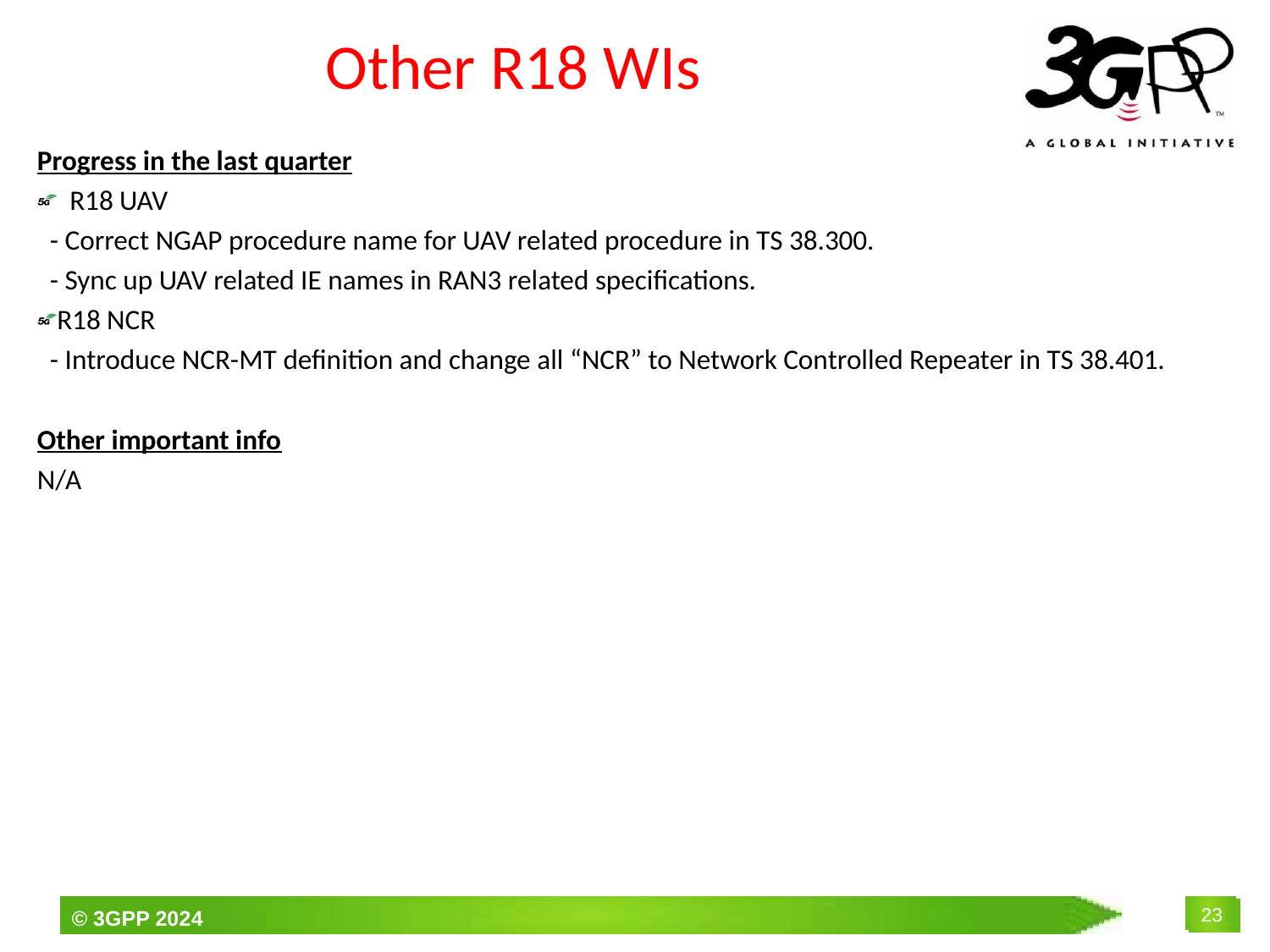

# Other R18 WIs
Progress in the last quarter
  R18 UAV
  - Correct NGAP procedure name for UAV related procedure in TS 38.300.
  - Sync up UAV related IE names in RAN3 related specifications.
R18 NCR
  - Introduce NCR-MT definition and change all “NCR” to Network Controlled Repeater in TS 38.401.

Other important info
N/A
23